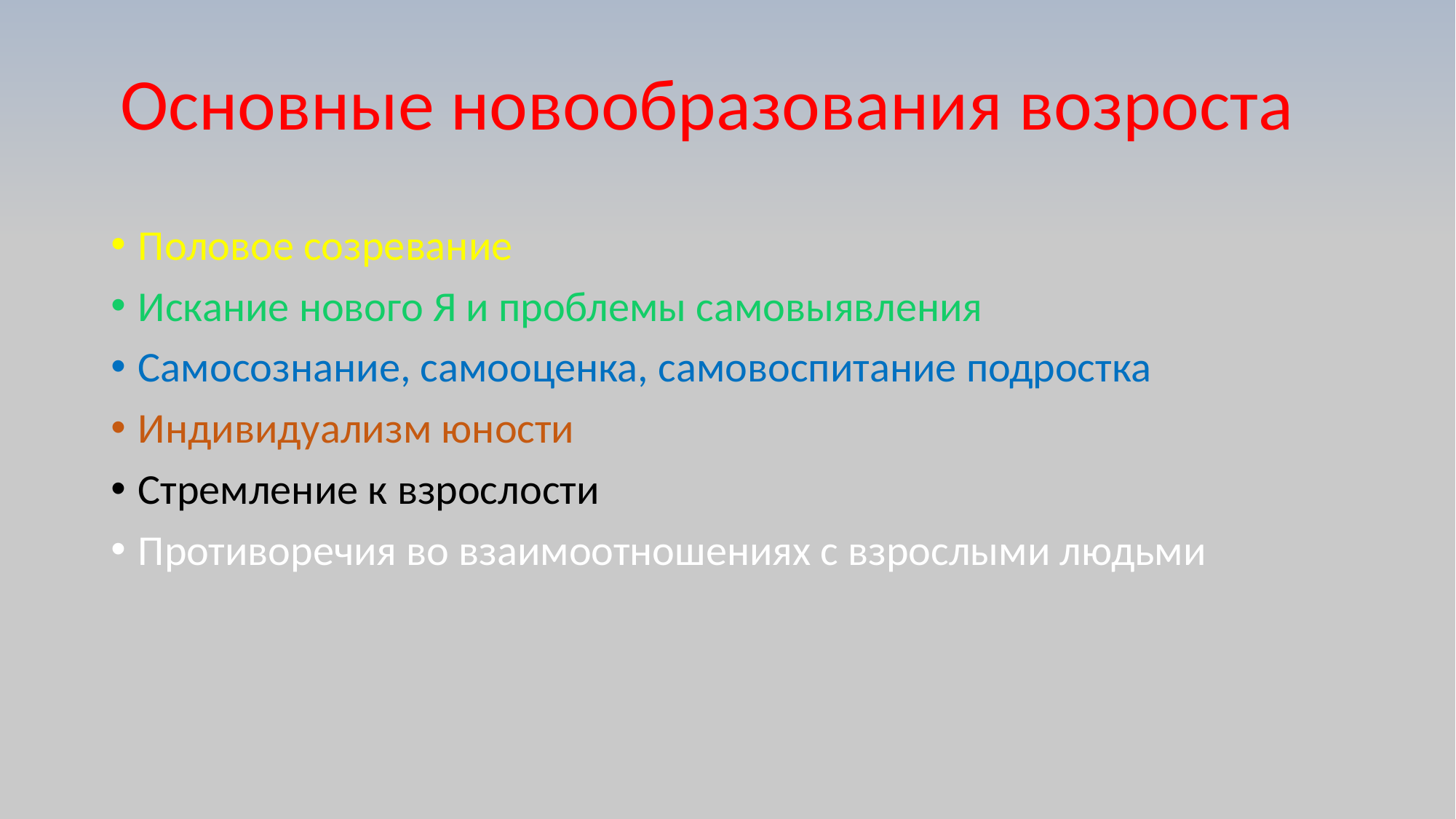

# Основные новообразования возроста
Половое созревание
Искание нового Я и проблемы самовыявления
Самосознание, самооценка, самовоспитание подростка
Индивидуализм юности
Стремление к взрослости
Противоречия во взаимоотношениях с взрослыми людьми